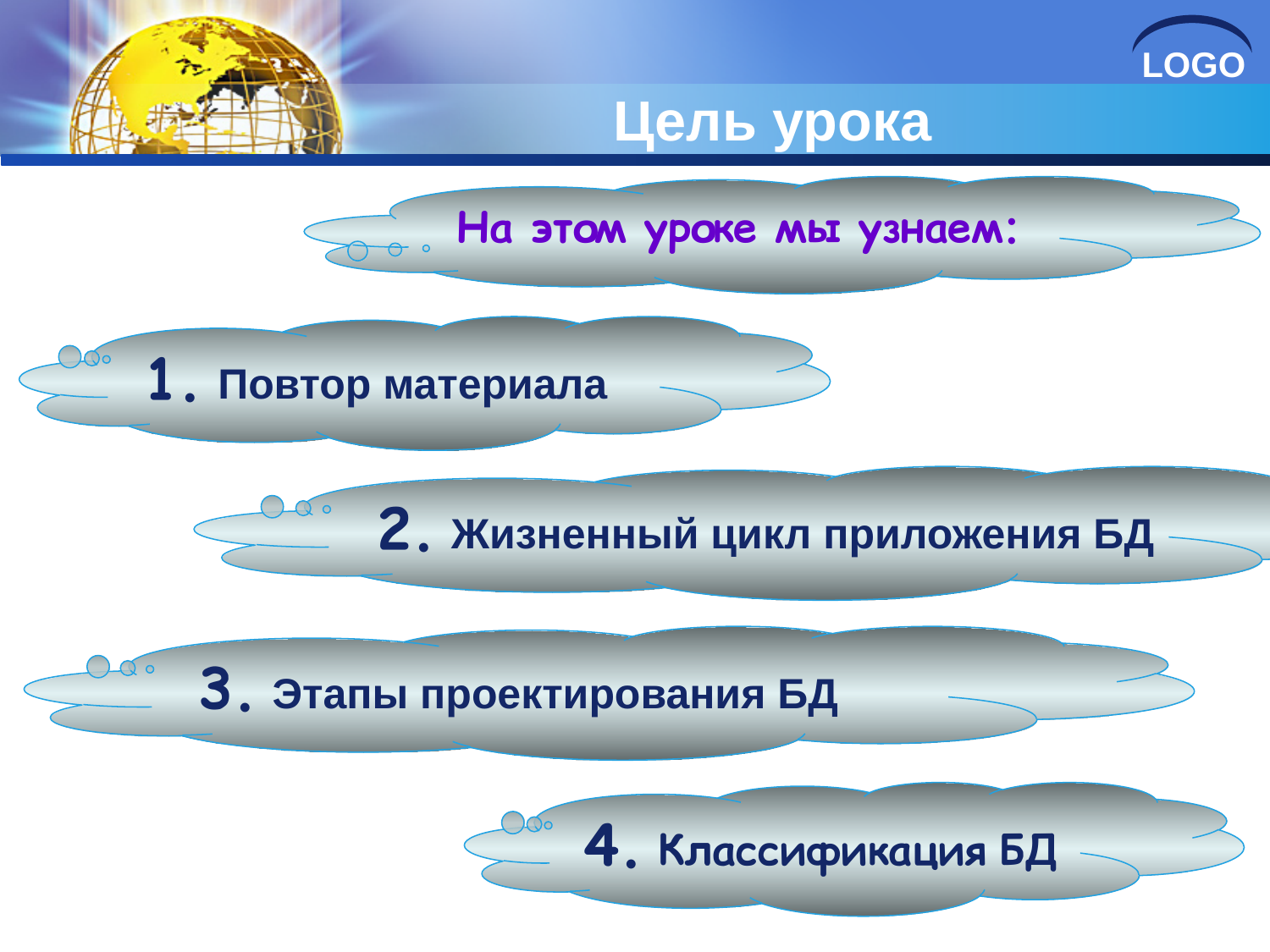

# Цель урока
На этом уроке мы узнаем:
1. Повтор материала
2. Жизненный цикл приложения БД
3. Этапы проектирования БД
4. Классификация БД